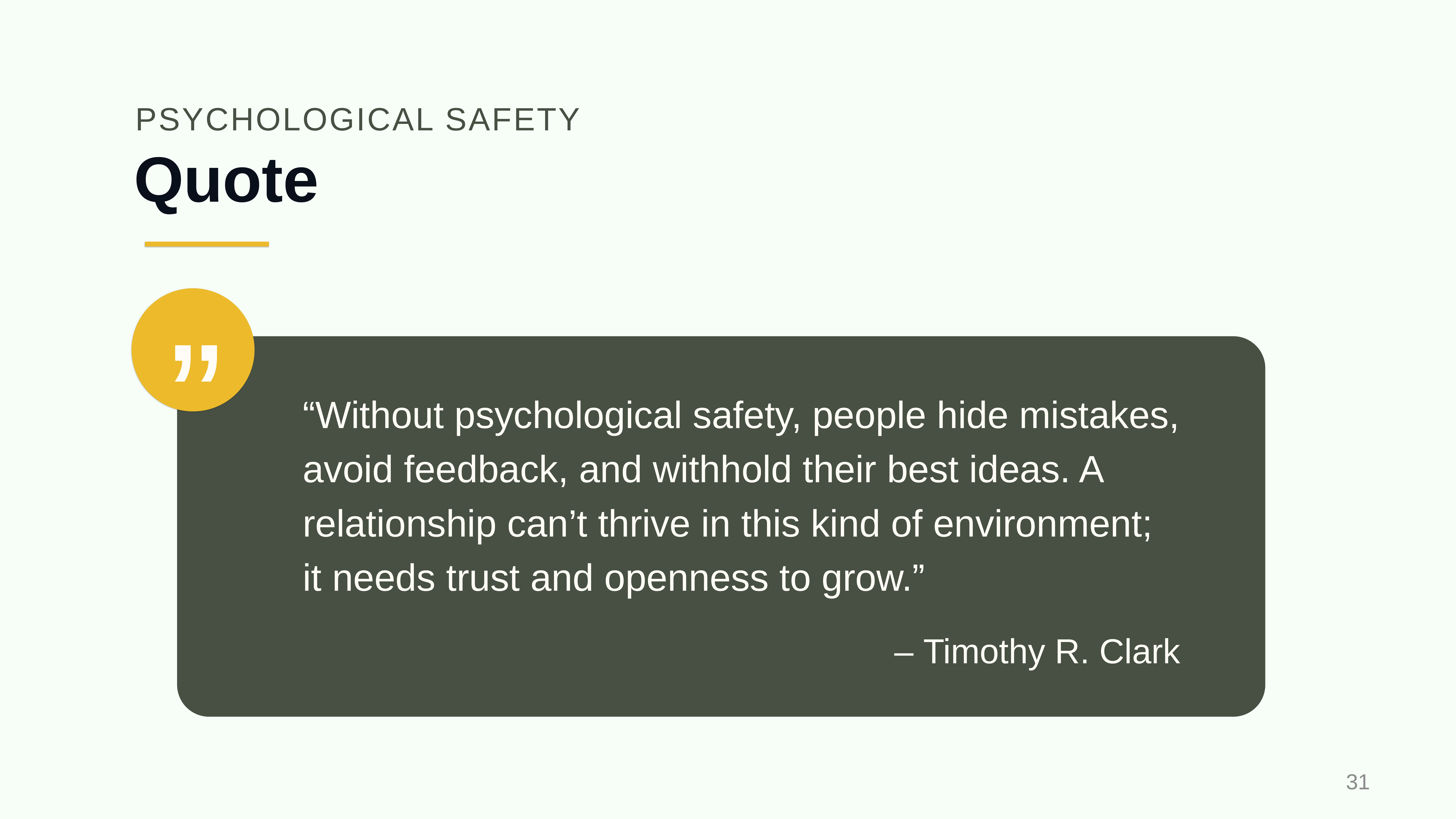

PSYCHOLOGICAL SAFETY
# Quote

”

“Without psychological safety, people hide mistakes, avoid feedback, and withhold their best ideas. A relationship can’t thrive in this kind of environment; it needs trust and openness to grow.”
– Timothy R. Clark
31